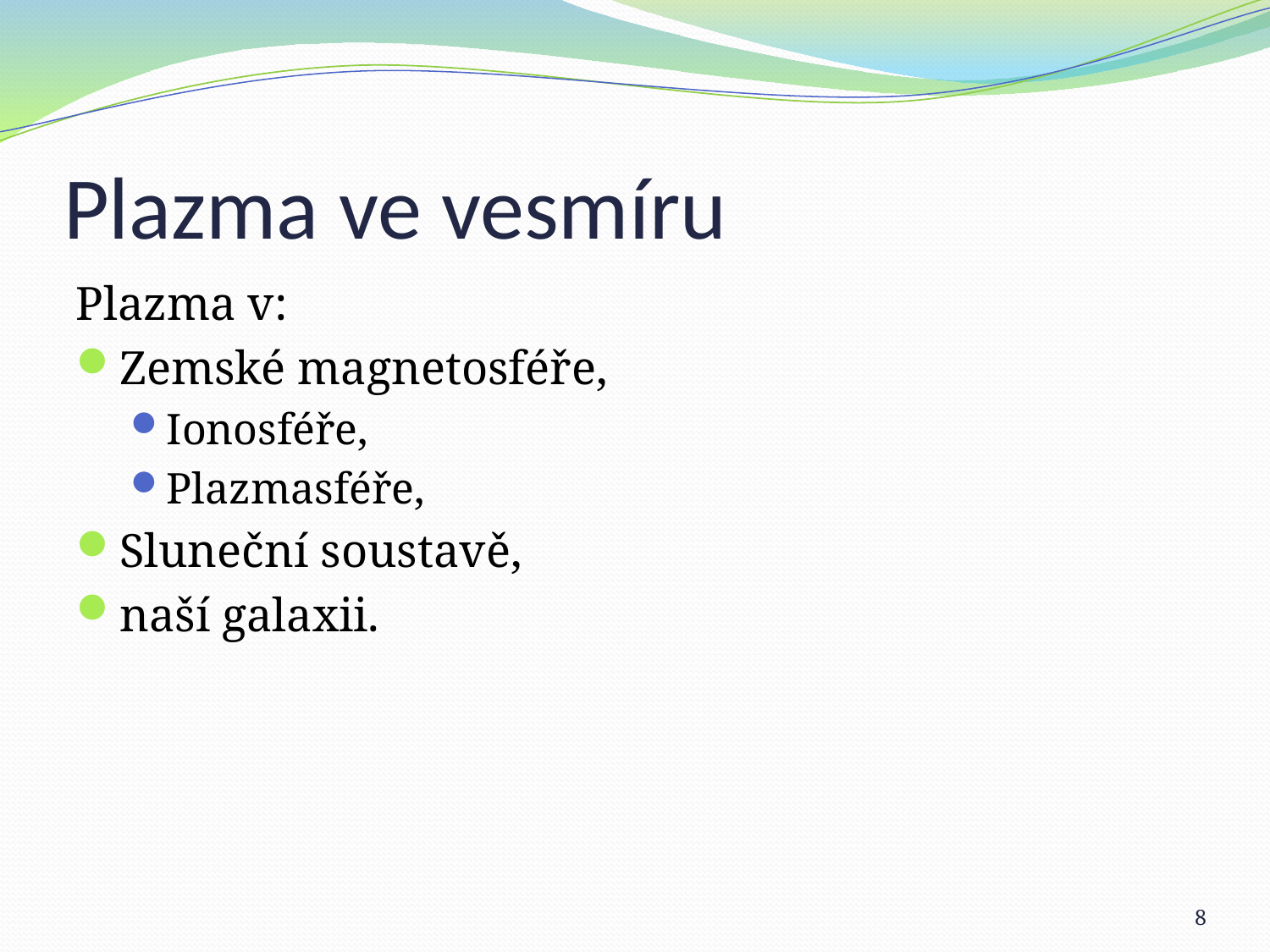

# Plazma ve vesmíru
Plazma v:
Zemské magnetosféře,
Ionosféře,
Plazmasféře,
Sluneční soustavě,
naší galaxii.

8